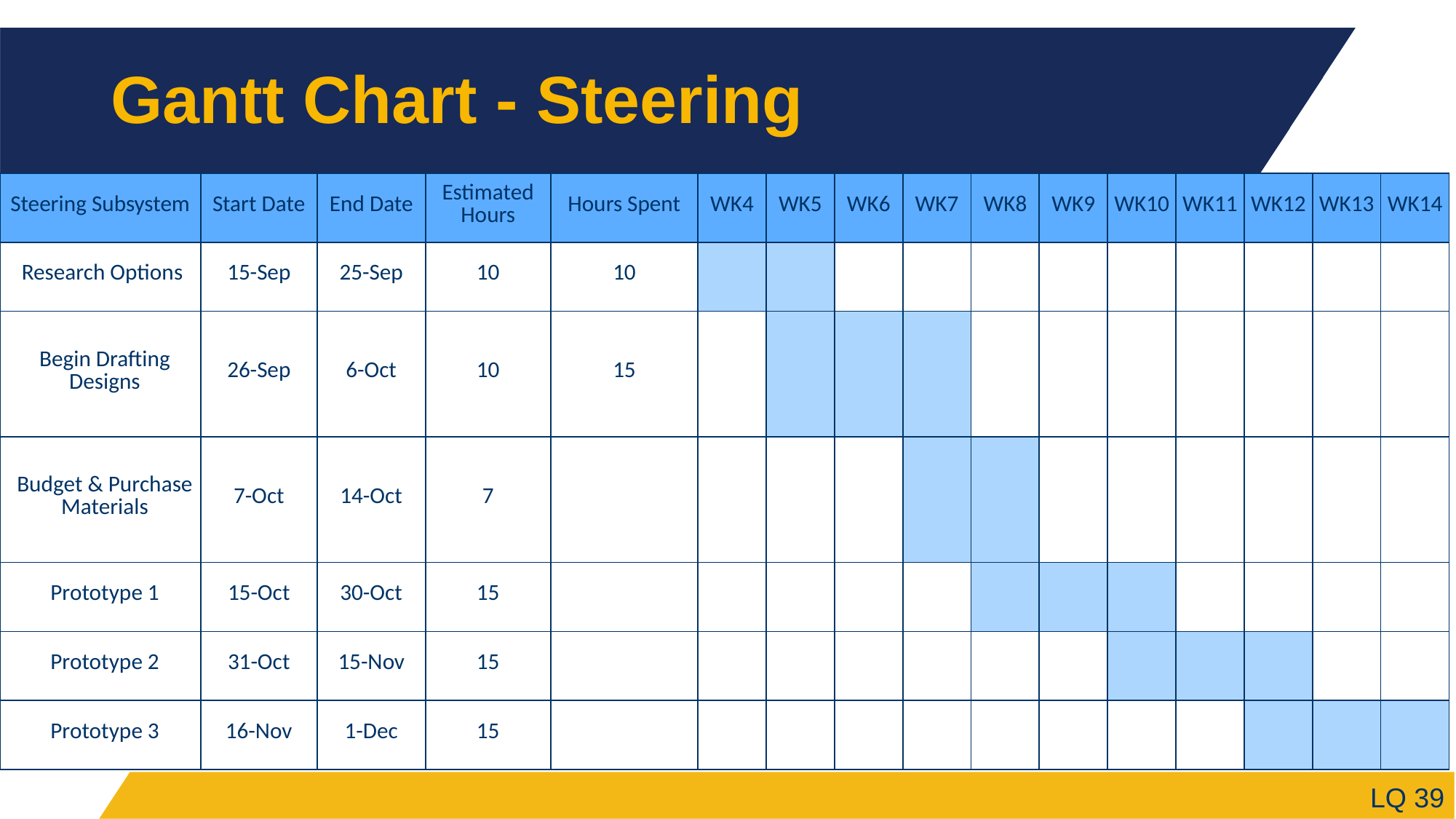

# Gantt Chart - Steering
| Steering Subsystem | Start Date | End Date | Estimated Hours | Hours Spent | WK4 | WK5 | WK6 | WK7 | WK8 | WK9 | WK10 | WK11 | WK12 | WK13 | WK14 |
| --- | --- | --- | --- | --- | --- | --- | --- | --- | --- | --- | --- | --- | --- | --- | --- |
| Research Options | 15-Sep | 25-Sep | 10 | 10 |  |  |  |  |  |  |  |  |  |  |  |
| Begin Drafting Designs | 26-Sep | 6-Oct | 10 | 15 |  |  |  |  |  |  |  |  |  |  |  |
| Budget & Purchase Materials | 7-Oct | 14-Oct | 7 |  |  |  |  |  |  |  |  |  |  |  |  |
| Prototype 1 | 15-Oct | 30-Oct | 15 |  |  |  |  |  |  |  |  |  |  |  |  |
| Prototype 2 | 31-Oct | 15-Nov | 15 |  |  |  |  |  |  |  |  |  |  |  |  |
| Prototype 3 | 16-Nov | 1-Dec | 15 |  |  |  |  |  |  |  |  |  |  |  |  |
LQ 39